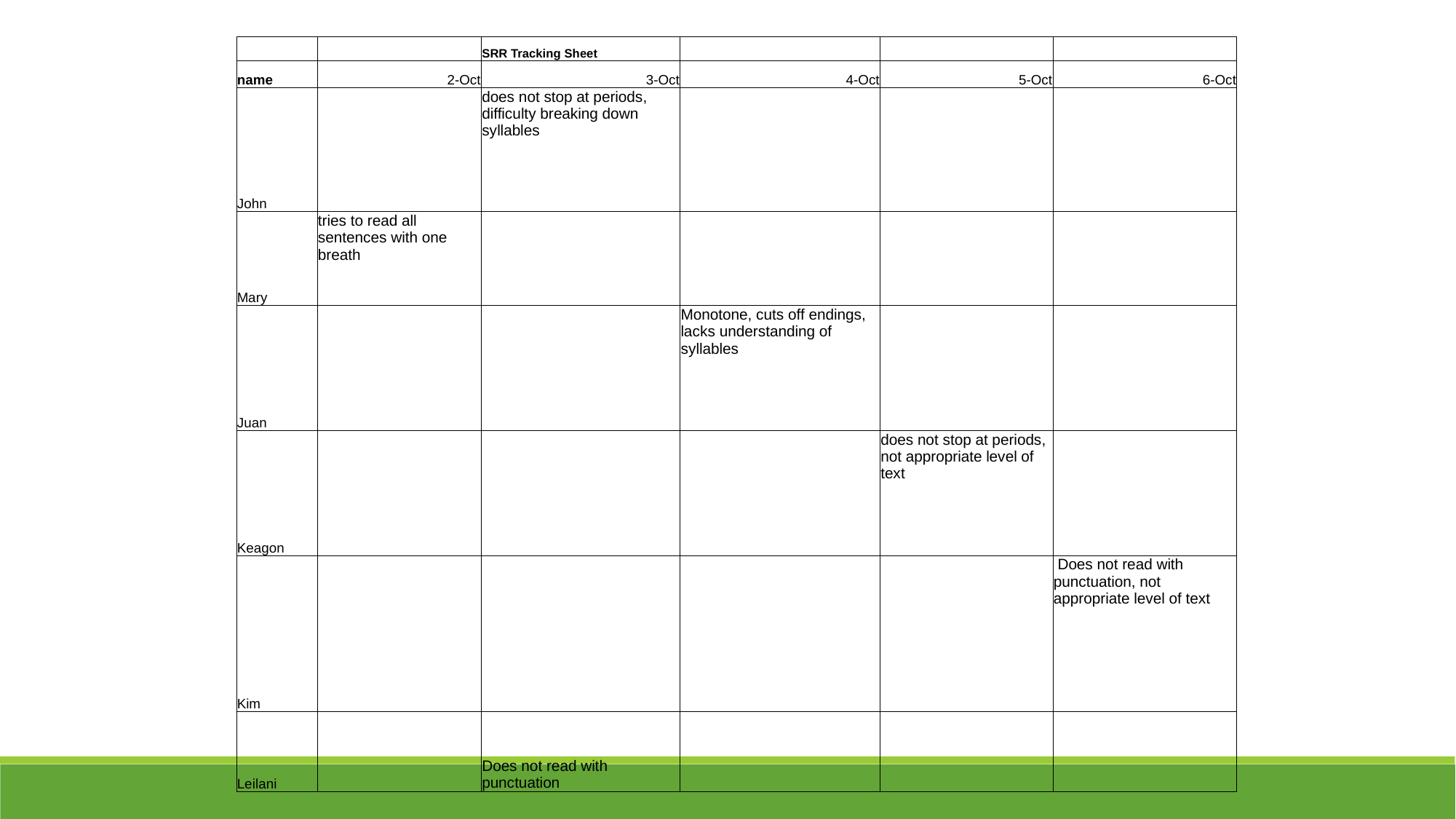

|  |  | SRR Tracking Sheet |  |  |  |
| --- | --- | --- | --- | --- | --- |
| name | 2-Oct | 3-Oct | 4-Oct | 5-Oct | 6-Oct |
| John |  | does not stop at periods, difficulty breaking down syllables |  |  |  |
| Mary | tries to read all sentences with one breath |  |  |  |  |
| Juan |  |  | Monotone, cuts off endings, lacks understanding of syllables |  |  |
| Keagon |  |  |  | does not stop at periods, not appropriate level of text |  |
| Kim |  |  |  |  | Does not read with punctuation, not appropriate level of text |
| Leilani |  | Does not read with punctuation |  |  |  |